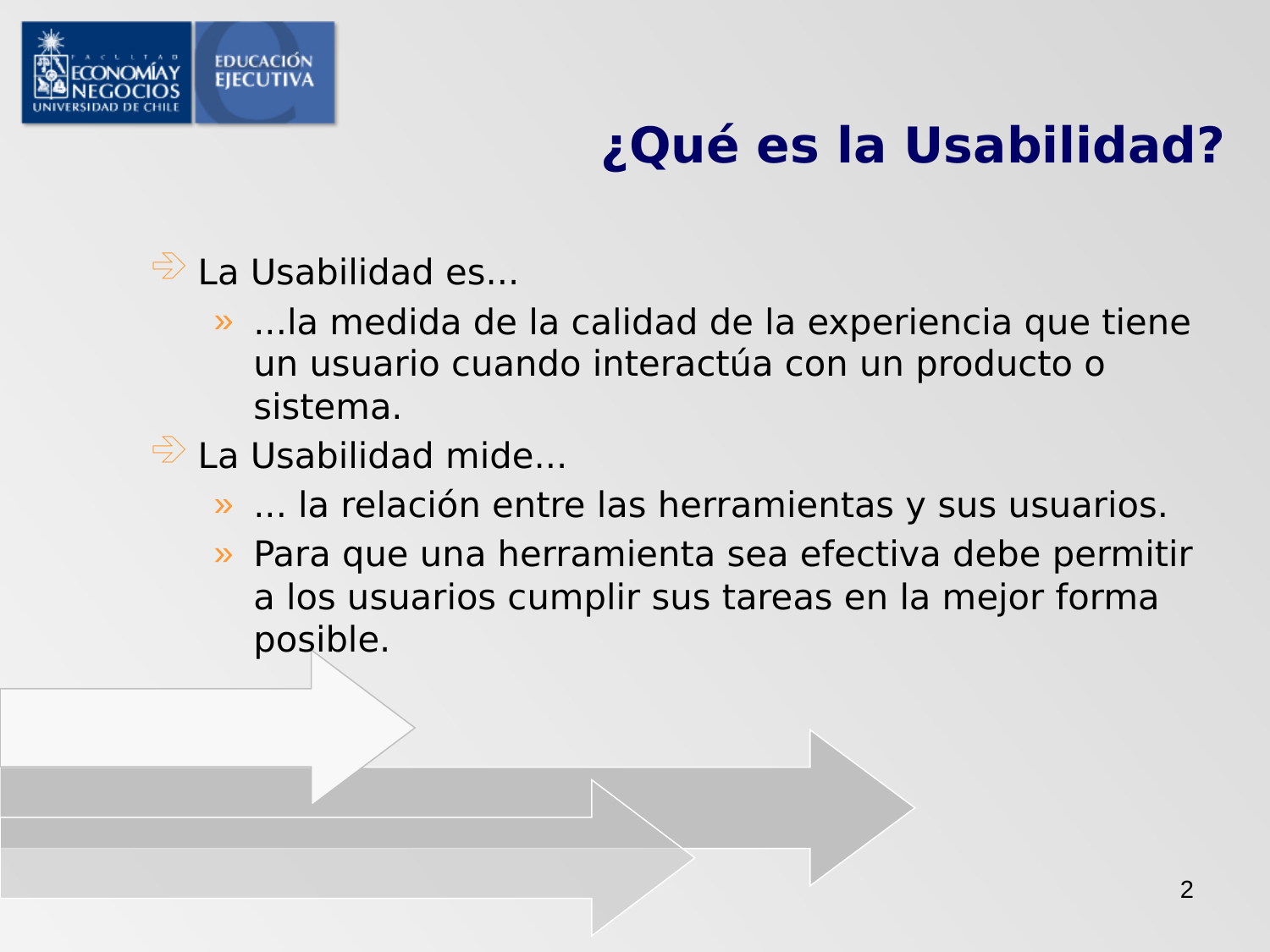

# ¿Qué es la Usabilidad?
La Usabilidad es...
...la medida de la calidad de la experiencia que tiene un usuario cuando interactúa con un producto o sistema.
La Usabilidad mide...
... la relación entre las herramientas y sus usuarios.
Para que una herramienta sea efectiva debe permitir a los usuarios cumplir sus tareas en la mejor forma posible.
2